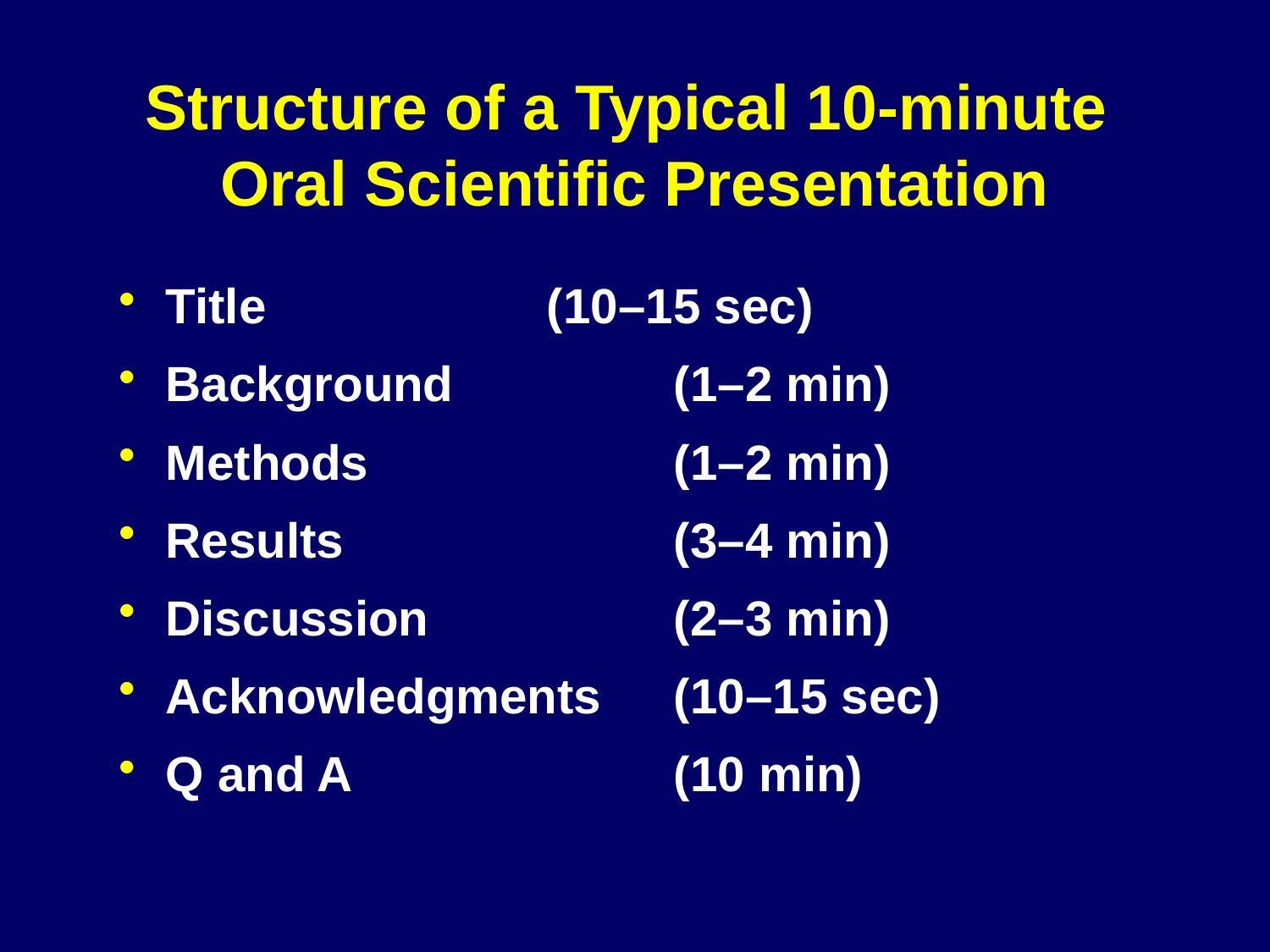

# Structure of a Typical 10-minute Oral Scientific Presentation
Title			(10–15 sec)
Background 		(1–2 min)
Methods			(1–2 min)
Results			(3–4 min)
Discussion		(2–3 min)
Acknowledgments	(10–15 sec)
Q and A			(10 min)